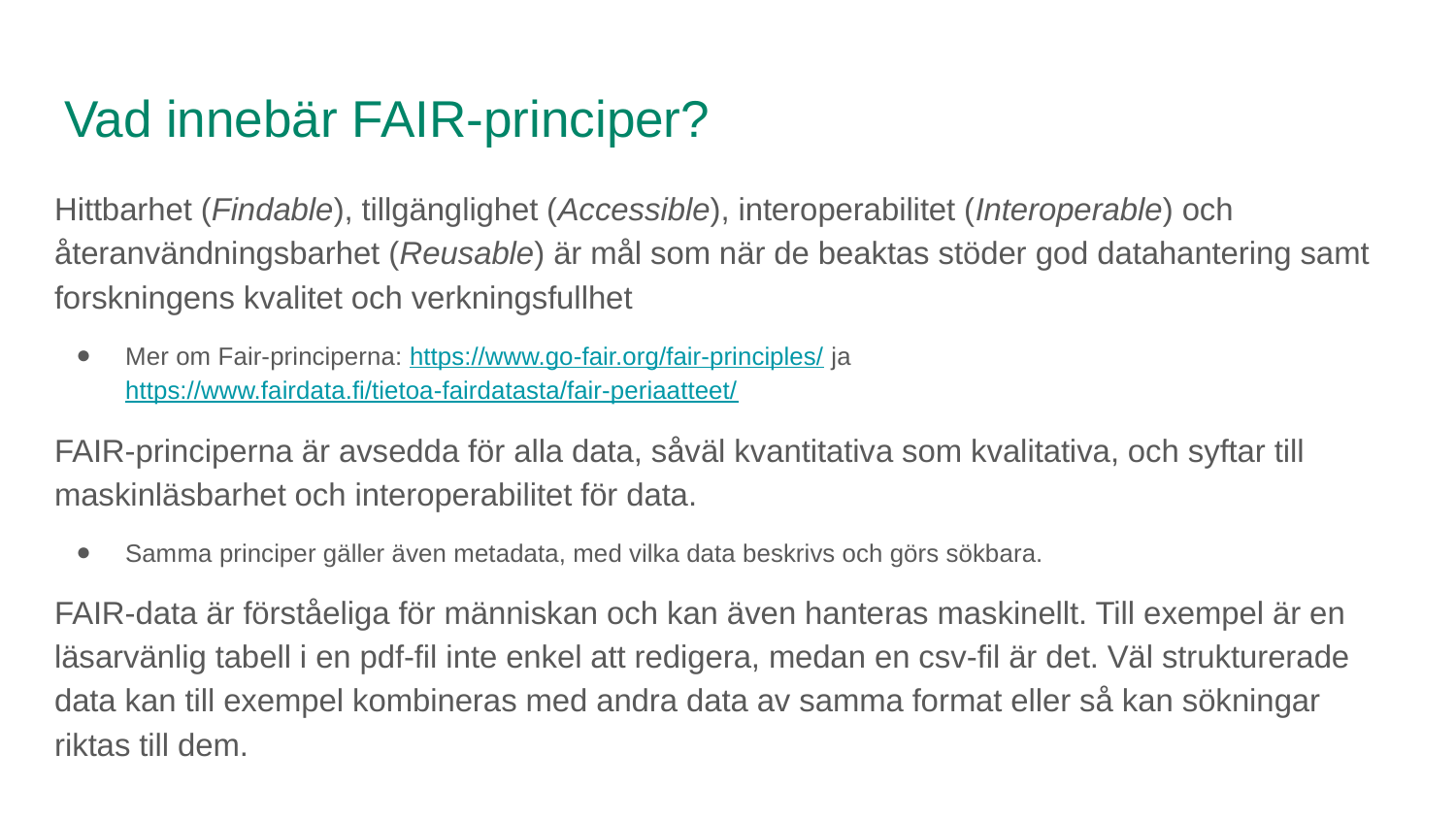

# Vad innebär FAIR-principer?
Hittbarhet (Findable), tillgänglighet (Accessible), interoperabilitet (Interoperable) och återanvändningsbarhet (Reusable) är mål som när de beaktas stöder god datahantering samt forskningens kvalitet och verkningsfullhet
Mer om Fair-principerna: https://www.go-fair.org/fair-principles/ ja https://www.fairdata.fi/tietoa-fairdatasta/fair-periaatteet/
FAIR-principerna är avsedda för alla data, såväl kvantitativa som kvalitativa, och syftar till maskinläsbarhet och interoperabilitet för data.
Samma principer gäller även metadata, med vilka data beskrivs och görs sökbara.
FAIR-data är förståeliga för människan och kan även hanteras maskinellt. Till exempel är en läsarvänlig tabell i en pdf-fil inte enkel att redigera, medan en csv-fil är det. Väl strukturerade data kan till exempel kombineras med andra data av samma format eller så kan sökningar riktas till dem.